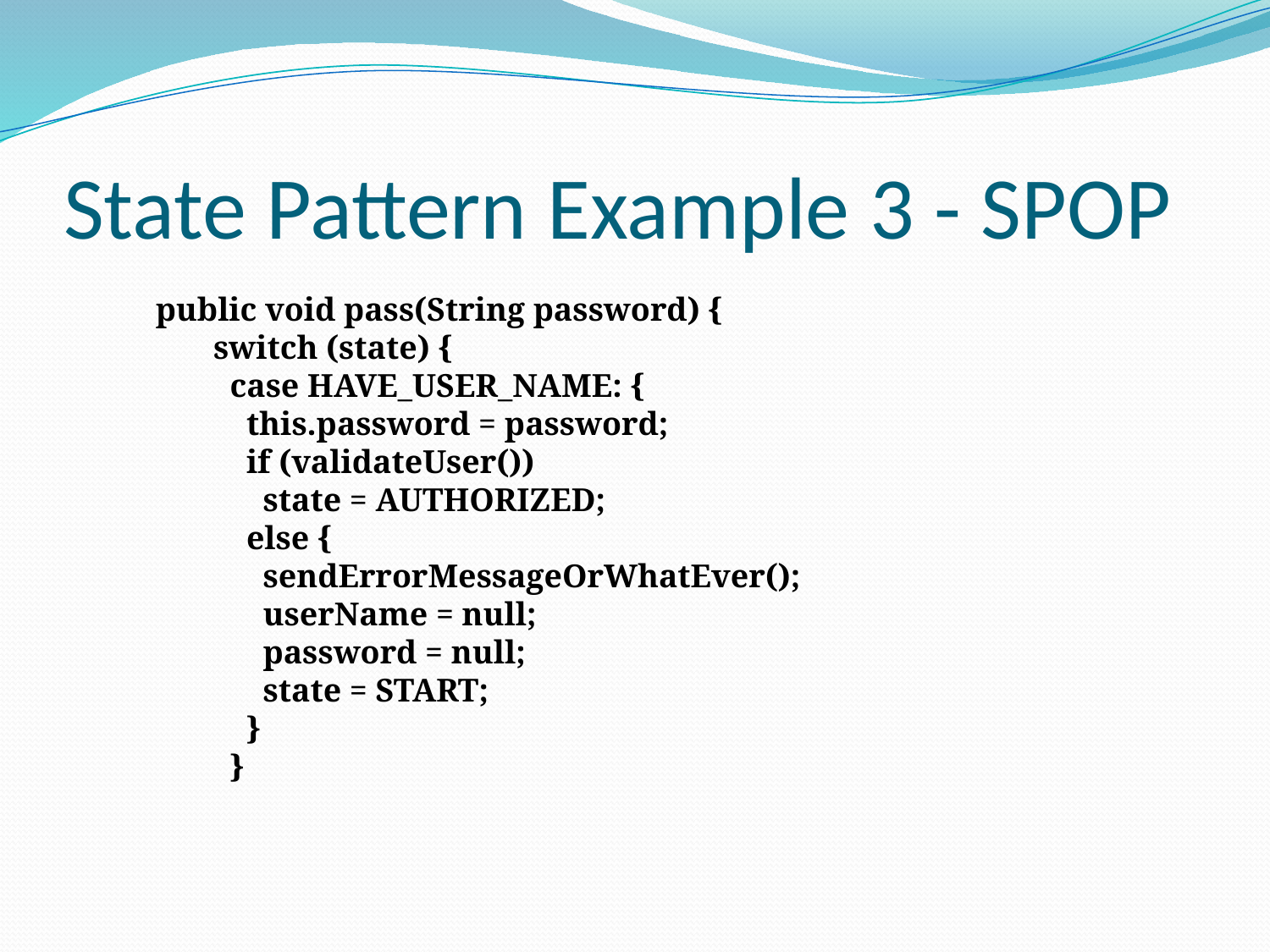

# State Pattern Example 3 - SPOP
 public void pass(String password) {
        switch (state) {
          case HAVE_USER_NAME: {
            this.password = password;
            if (validateUser())
              state = AUTHORIZED;
            else {
              sendErrorMessageOrWhatEver();
              userName = null;
              password = null;
              state = START;
            }
          }